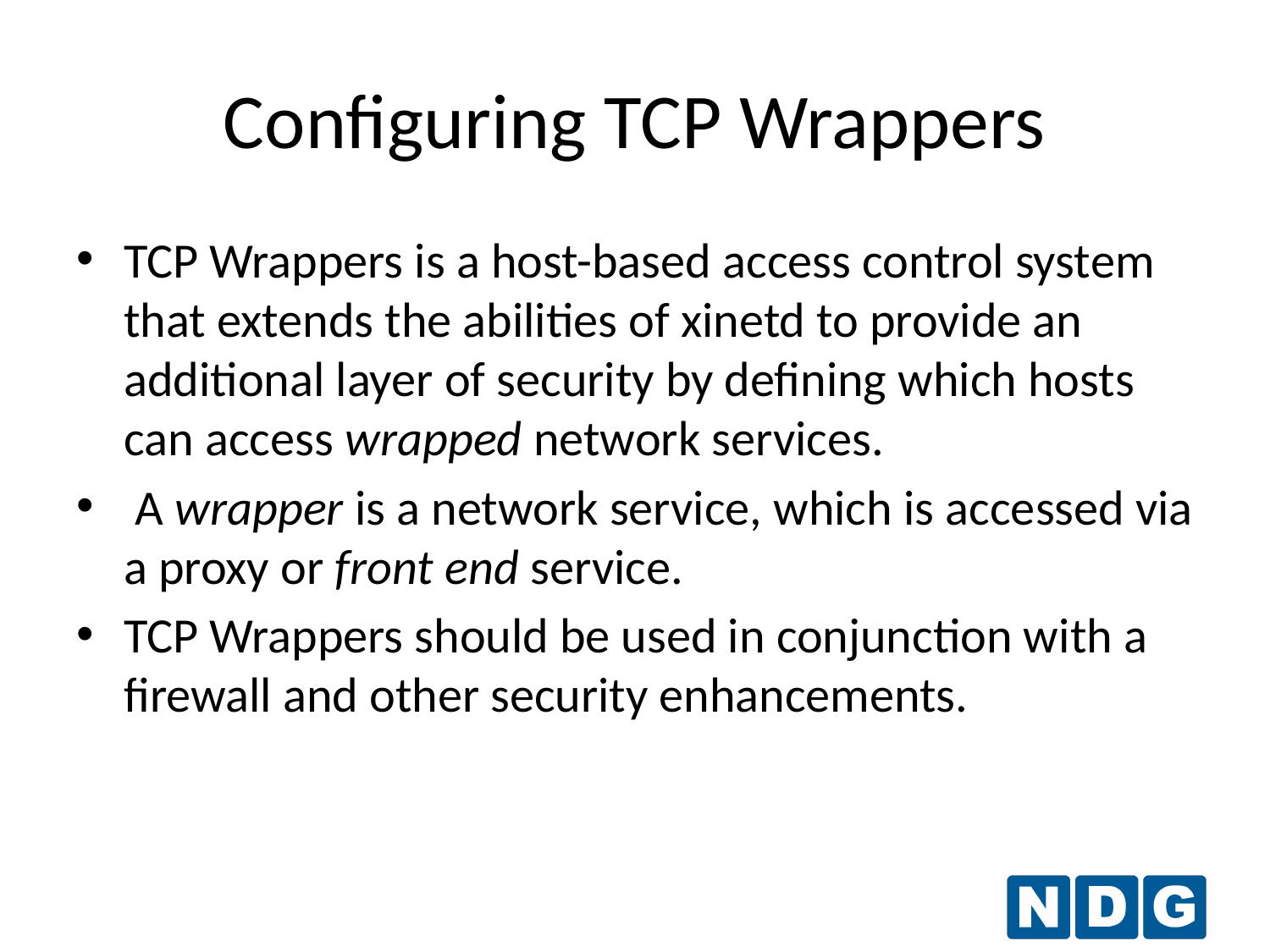

# Configuring TCP Wrappers
TCP Wrappers is a host-based access control system that extends the abilities of xinetd to provide an additional layer of security by defining which hosts can access wrapped network services.
 A wrapper is a network service, which is accessed via a proxy or front end service.
TCP Wrappers should be used in conjunction with a firewall and other security enhancements.